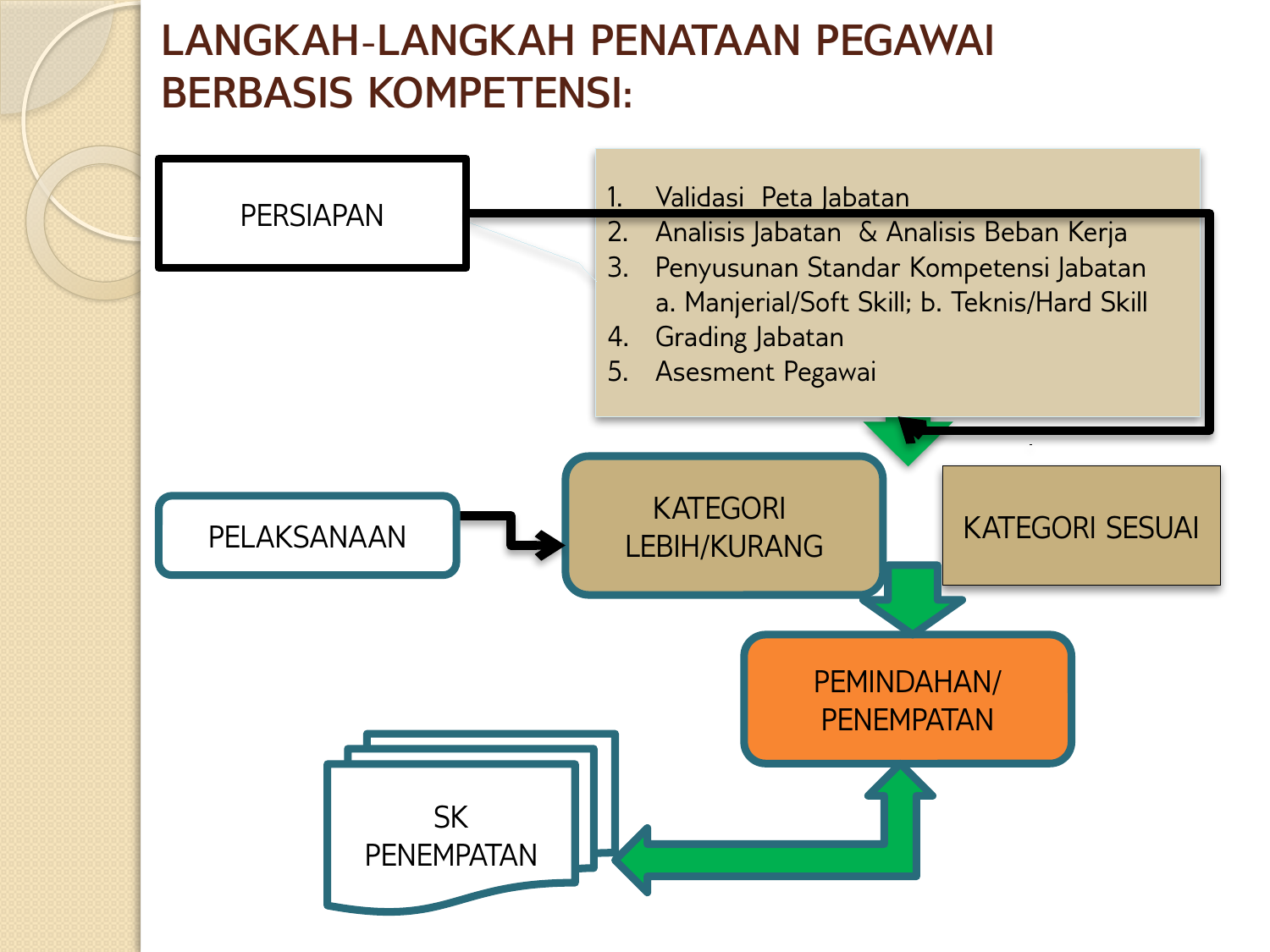

# LANGKAH-LANGKAH PENATAAN PEGAWAI BERBASIS KOMPETENSI:
Validasi  Peta Jabatan
Analisis Jabatan  & Analisis Beban Kerja
Penyusunan Standar Kompetensi Jabatan
	a. Manjerial/Soft Skill; b. Teknis/Hard Skill
Grading Jabatan
Asesment Pegawai
PERSIAPAN

KATEGORI
LEBIH/KURANG
KATEGORI SESUAI
PELAKSANAAN

PEMINDAHAN/
PENEMPATAN
SK
PENEMPATAN